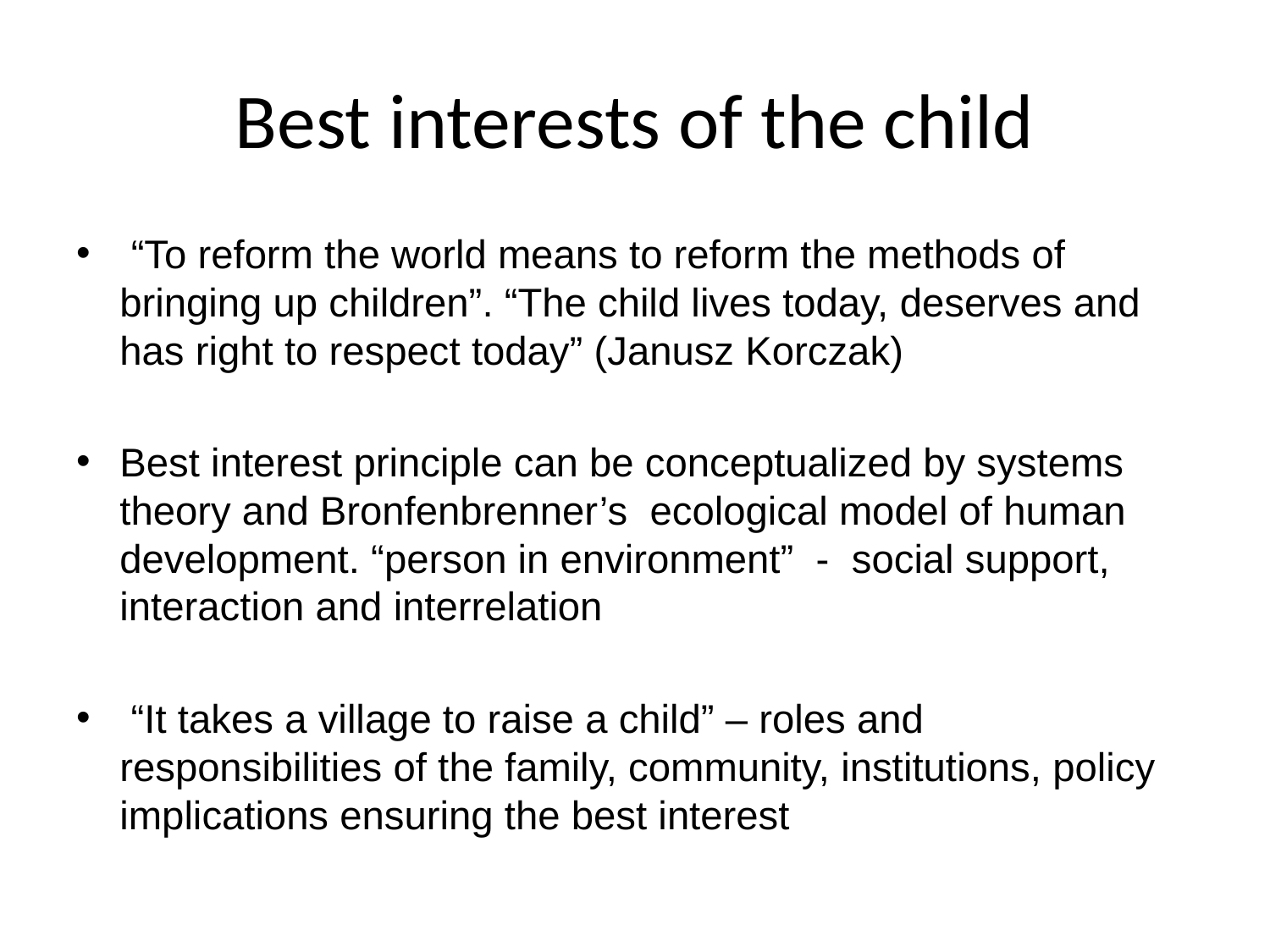

# Best interests of the child
 “To reform the world means to reform the methods of bringing up children”. “The child lives today, deserves and has right to respect today” (Janusz Korczak)

Best interest principle can be conceptualized by systems theory and Bronfenbrenner’s  ecological model of human development. “person in environment”  -  social support, interaction and interrelation

 “It takes a village to raise a child” – roles and responsibilities of the family, community, institutions, policy implications ensuring the best interest